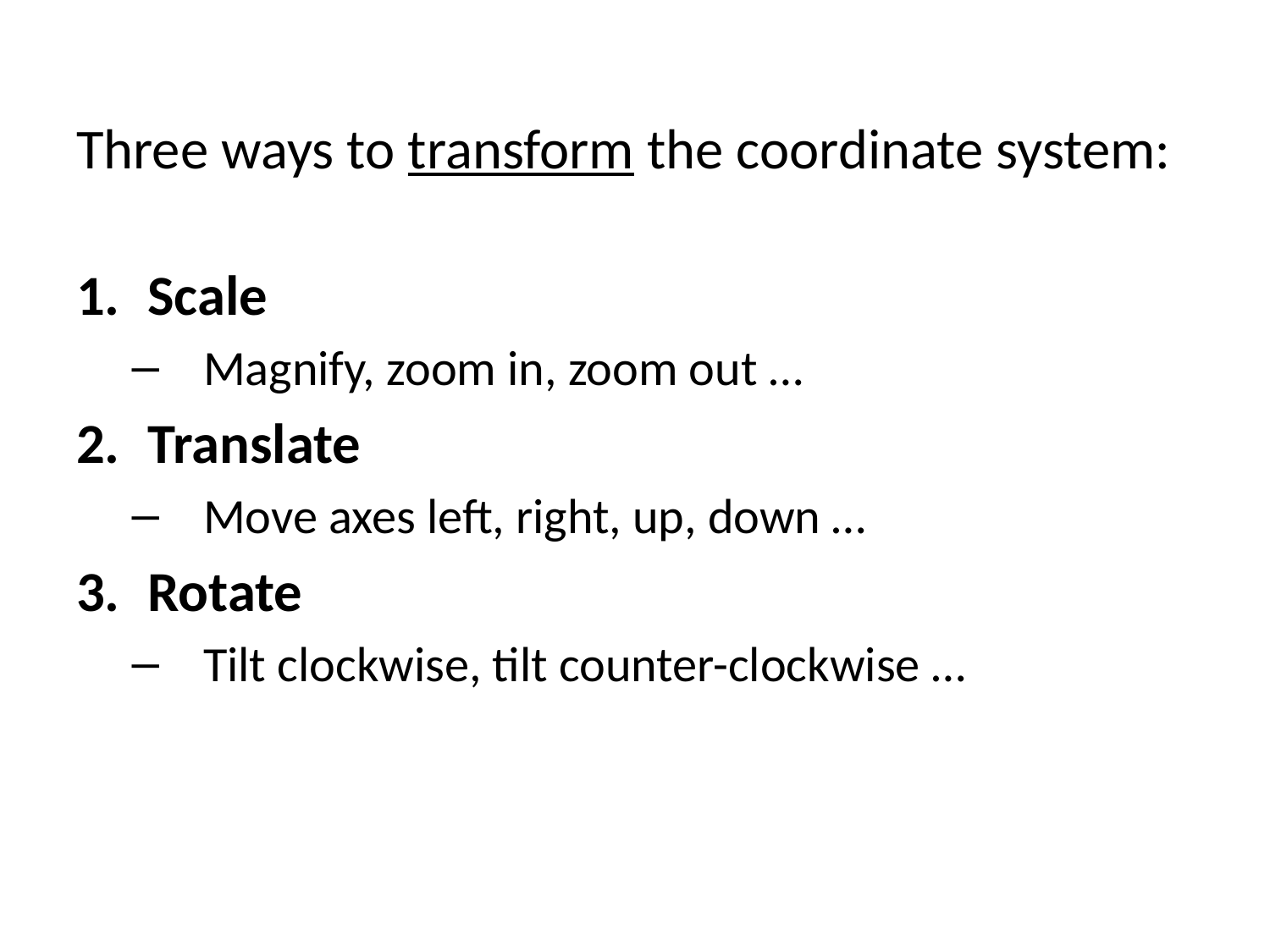

Three ways to transform the coordinate system:

Scale
Magnify, zoom in, zoom out …
Translate
Move axes left, right, up, down …
Rotate
Tilt clockwise, tilt counter-clockwise …